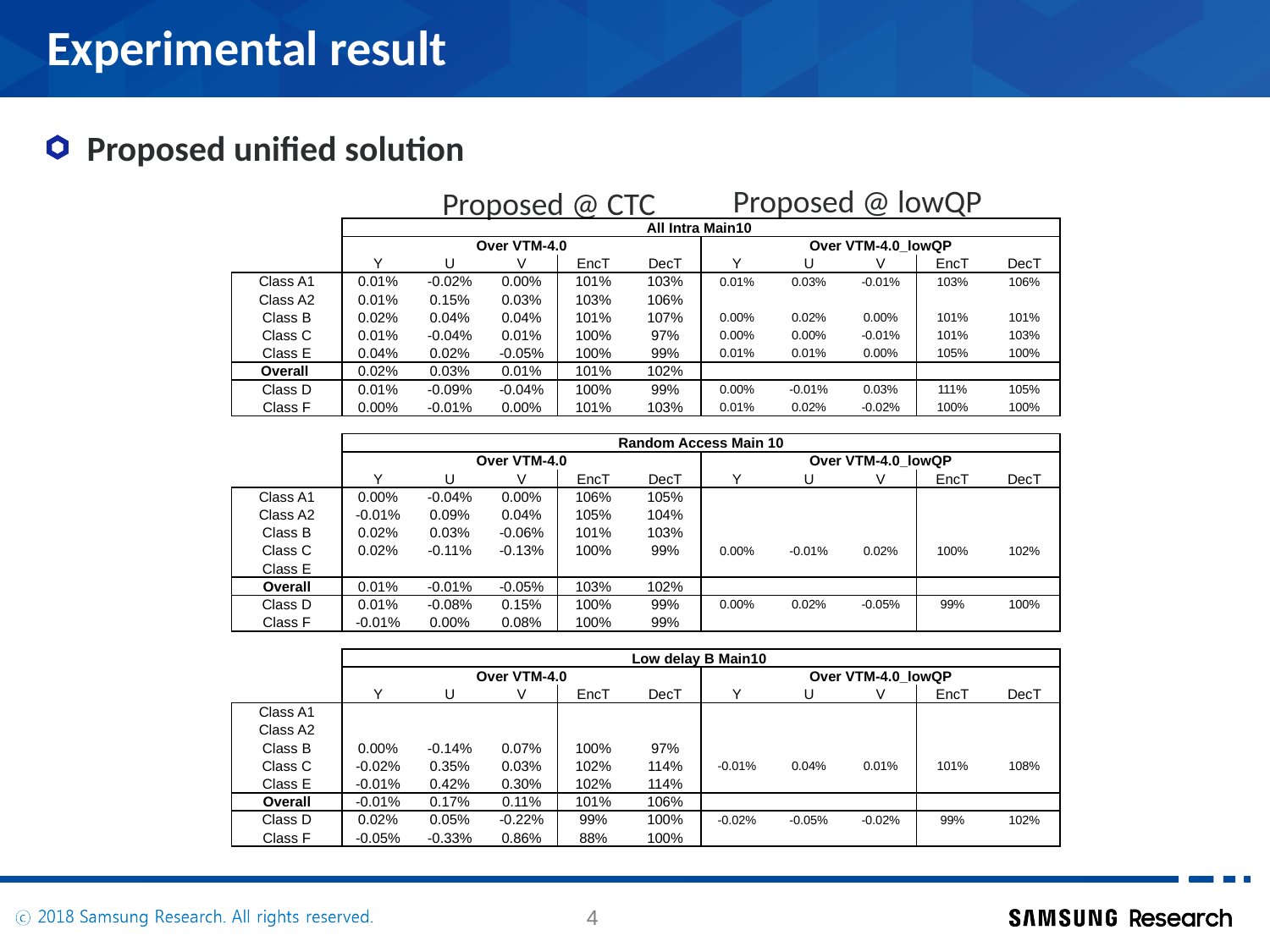

# Experimental result
Proposed unified solution
Proposed @ lowQP
Proposed @ CTC
|  | All Intra Main10 |  |  |  |  |  |  |  |  |  |
| --- | --- | --- | --- | --- | --- | --- | --- | --- | --- | --- |
|  | Over VTM-4.0 |  |  |  |  | Over VTM-4.0\_lowQP |  |  |  |  |
|  | Y | U | V | EncT | DecT | Y | U | V | EncT | DecT |
| Class A1 | 0.01% | -0.02% | 0.00% | 101% | 103% | 0.01% | 0.03% | -0.01% | 103% | 106% |
| Class A2 | 0.01% | 0.15% | 0.03% | 103% | 106% |  |  |  |  |  |
| Class B | 0.02% | 0.04% | 0.04% | 101% | 107% | 0.00% | 0.02% | 0.00% | 101% | 101% |
| Class C | 0.01% | -0.04% | 0.01% | 100% | 97% | 0.00% | 0.00% | -0.01% | 101% | 103% |
| Class E | 0.04% | 0.02% | -0.05% | 100% | 99% | 0.01% | 0.01% | 0.00% | 105% | 100% |
| Overall | 0.02% | 0.03% | 0.01% | 101% | 102% |  |  |  |  |  |
| Class D | 0.01% | -0.09% | -0.04% | 100% | 99% | 0.00% | -0.01% | 0.03% | 111% | 105% |
| Class F | 0.00% | -0.01% | 0.00% | 101% | 103% | 0.01% | 0.02% | -0.02% | 100% | 100% |
|  |  |  |  |  |  |  |  |  |  |  |
|  | Random Access Main 10 |  |  |  |  |  |  |  |  |  |
|  | Over VTM-4.0 |  |  |  |  | Over VTM-4.0\_lowQP |  |  |  |  |
|  | Y | U | V | EncT | DecT | Y | U | V | EncT | DecT |
| Class A1 | 0.00% | -0.04% | 0.00% | 106% | 105% |  |  |  |  |  |
| Class A2 | -0.01% | 0.09% | 0.04% | 105% | 104% |  |  |  |  |  |
| Class B | 0.02% | 0.03% | -0.06% | 101% | 103% |  |  |  |  |  |
| Class C | 0.02% | -0.11% | -0.13% | 100% | 99% | 0.00% | -0.01% | 0.02% | 100% | 102% |
| Class E |  |  |  |  |  |  |  |  |  |  |
| Overall | 0.01% | -0.01% | -0.05% | 103% | 102% |  |  |  |  |  |
| Class D | 0.01% | -0.08% | 0.15% | 100% | 99% | 0.00% | 0.02% | -0.05% | 99% | 100% |
| Class F | -0.01% | 0.00% | 0.08% | 100% | 99% |  |  |  |  |  |
|  |  |  |  |  |  |  |  |  |  |  |
|  | Low delay B Main10 |  |  |  |  |  |  |  |  |  |
|  | Over VTM-4.0 |  |  |  |  | Over VTM-4.0\_lowQP |  |  |  |  |
|  | Y | U | V | EncT | DecT | Y | U | V | EncT | DecT |
| Class A1 |  |  |  |  |  |  |  |  |  |  |
| Class A2 |  |  |  |  |  |  |  |  |  |  |
| Class B | 0.00% | -0.14% | 0.07% | 100% | 97% |  |  |  |  |  |
| Class C | -0.02% | 0.35% | 0.03% | 102% | 114% | -0.01% | 0.04% | 0.01% | 101% | 108% |
| Class E | -0.01% | 0.42% | 0.30% | 102% | 114% |  |  |  |  |  |
| Overall | -0.01% | 0.17% | 0.11% | 101% | 106% |  |  |  |  |  |
| Class D | 0.02% | 0.05% | -0.22% | 99% | 100% | -0.02% | -0.05% | -0.02% | 99% | 102% |
| Class F | -0.05% | -0.33% | 0.86% | 88% | 100% |  |  |  |  |  |